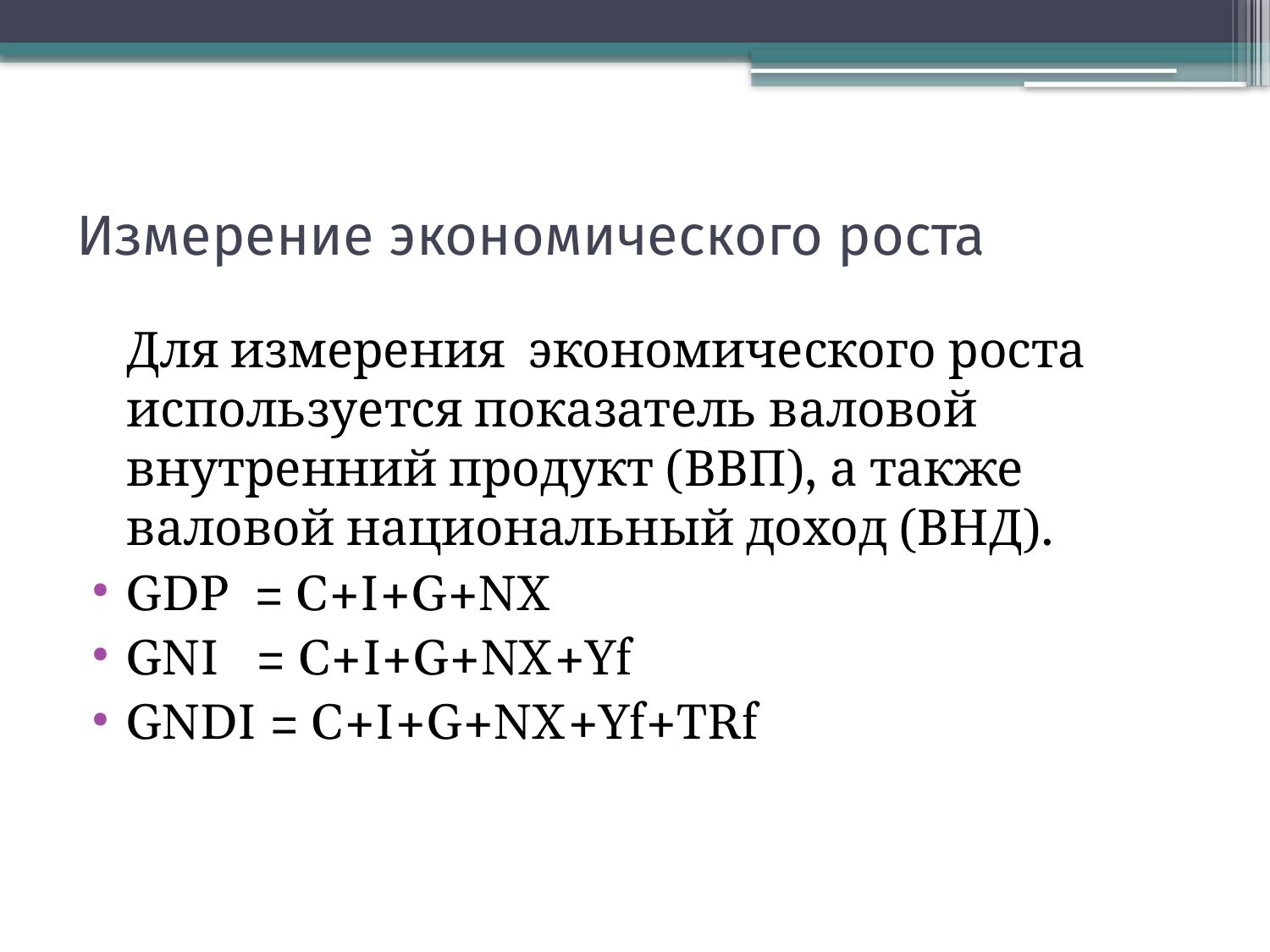

# Измерение экономического роста
	Для измерения  экономического роста используется показатель валовой внутренний продукт (ВВП), а также валовой национальный доход (ВНД).
GDP  = C+I+G+NX
GNI   = C+I+G+NX+Yf
GNDI = C+I+G+NX+Yf+TRf